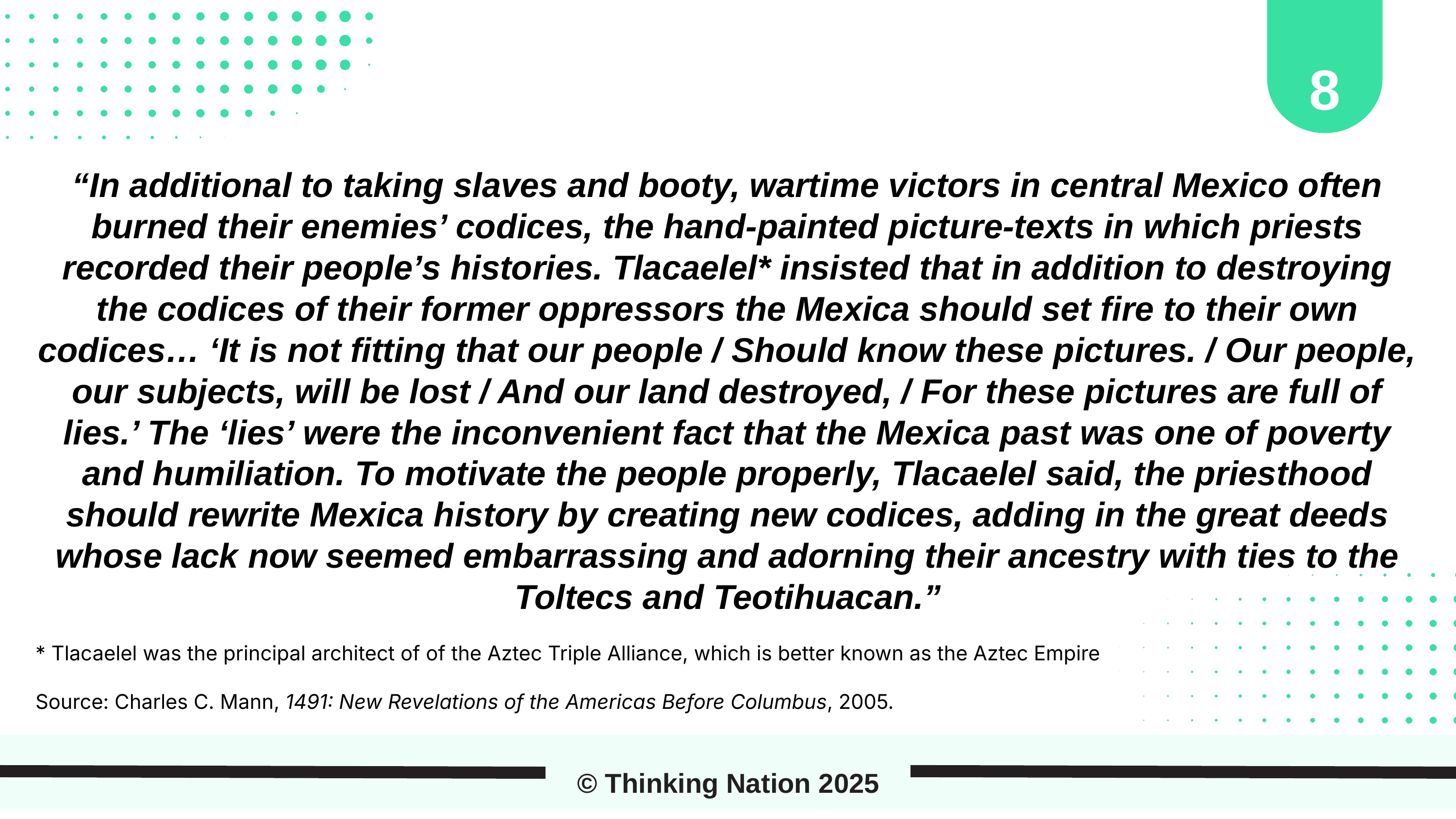

8
“In additional to taking slaves and booty, wartime victors in central Mexico often burned their enemies’ codices, the hand-painted picture-texts in which priests recorded their people’s histories. Tlacaelel* insisted that in addition to destroying the codices of their former oppressors the Mexica should set fire to their own codices… ‘It is not fitting that our people / Should know these pictures. / Our people, our subjects, will be lost / And our land destroyed, / For these pictures are full of lies.’ The ‘lies’ were the inconvenient fact that the Mexica past was one of poverty and humiliation. To motivate the people properly, Tlacaelel said, the priesthood should rewrite Mexica history by creating new codices, adding in the great deeds whose lack now seemed embarrassing and adorning their ancestry with ties to the Toltecs and Teotihuacan.”

* Tlacaelel was the principal architect of of the Aztec Triple Alliance, which is better known as the Aztec Empire

Source: Charles C. Mann, 1491: New Revelations of the Americas Before Columbus, 2005.

© Thinking Nation 2025